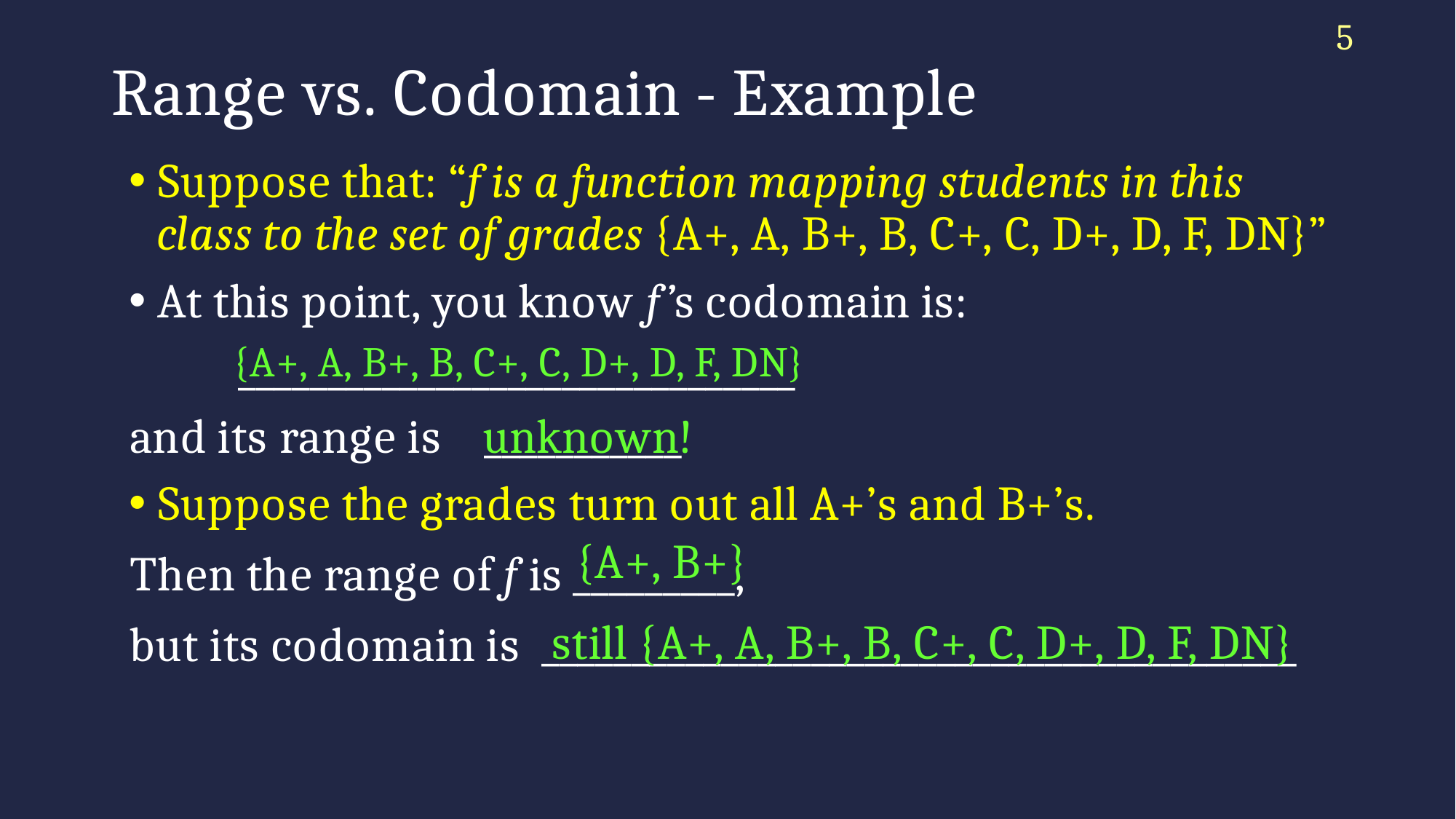

5
# Range vs. Codomain - Example
Suppose that: “f is a function mapping students in this class to the set of grades {A+, A, B+, B, C+, C, D+, D, F, DN}”
At this point, you know f’s codomain is:
	_______________________________
and its range is    ___________
Suppose the grades turn out all A+’s and B+’s.
Then the range of f is _________,
but its codomain is  __________________________________________
{A+, A, B+, B, C+, C, D+, D, F, DN}
unknown!
{A+, B+}
still {A+, A, B+, B, C+, C, D+, D, F, DN}